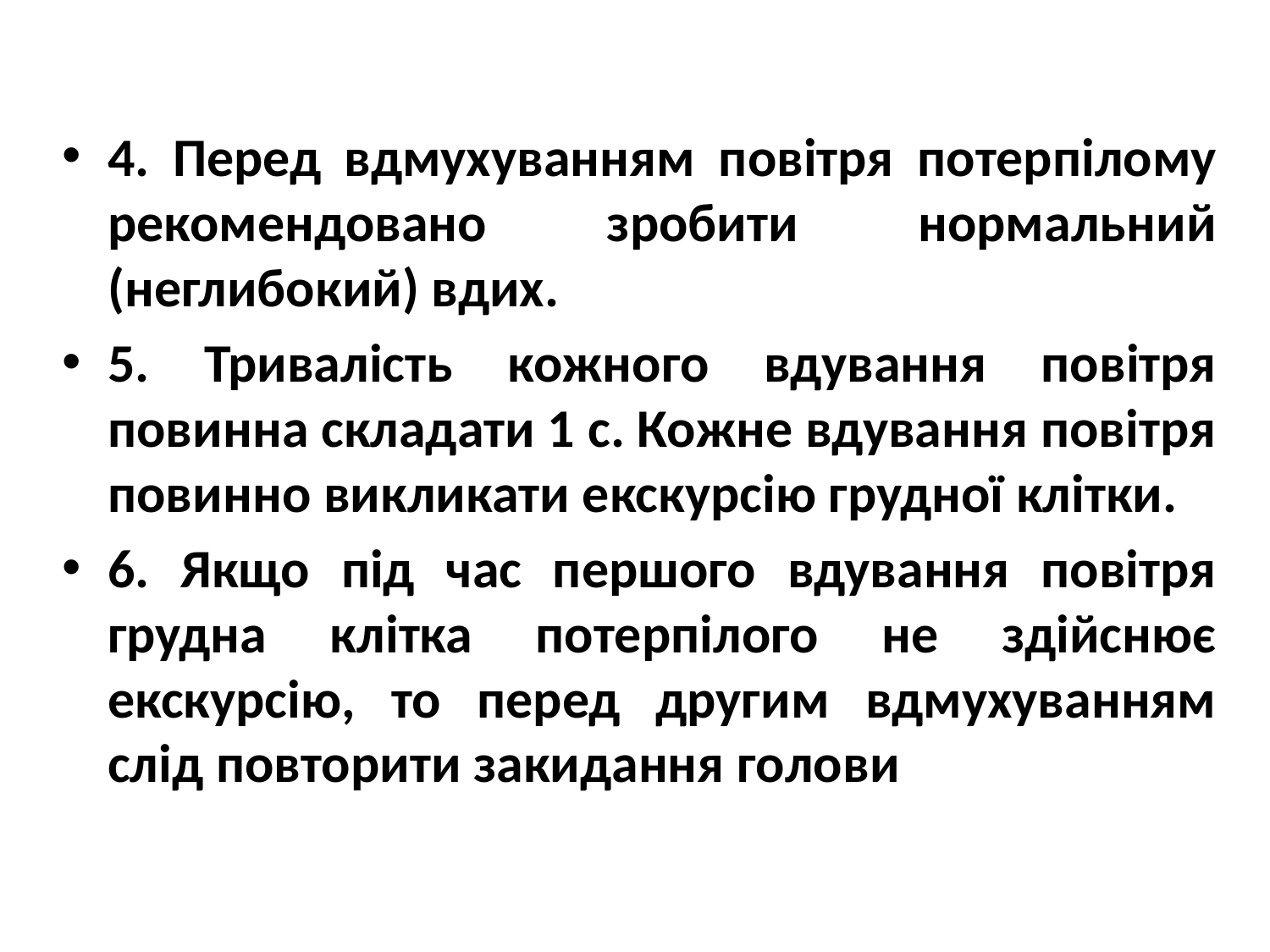

4. Перед вдмухуванням повітря потерпілому рекомендовано зробити нормальний (неглибокий) вдих.
5. Тривалість кожного вдування повітря повинна складати 1 с. Кожне вдування повітря повинно викликати екскурсію грудної клітки.
6. Якщо під час першого вдування повітря грудна клітка потерпілого не здійснює екскурсію, то перед другим вдмухуванням слід повторити закидання голови